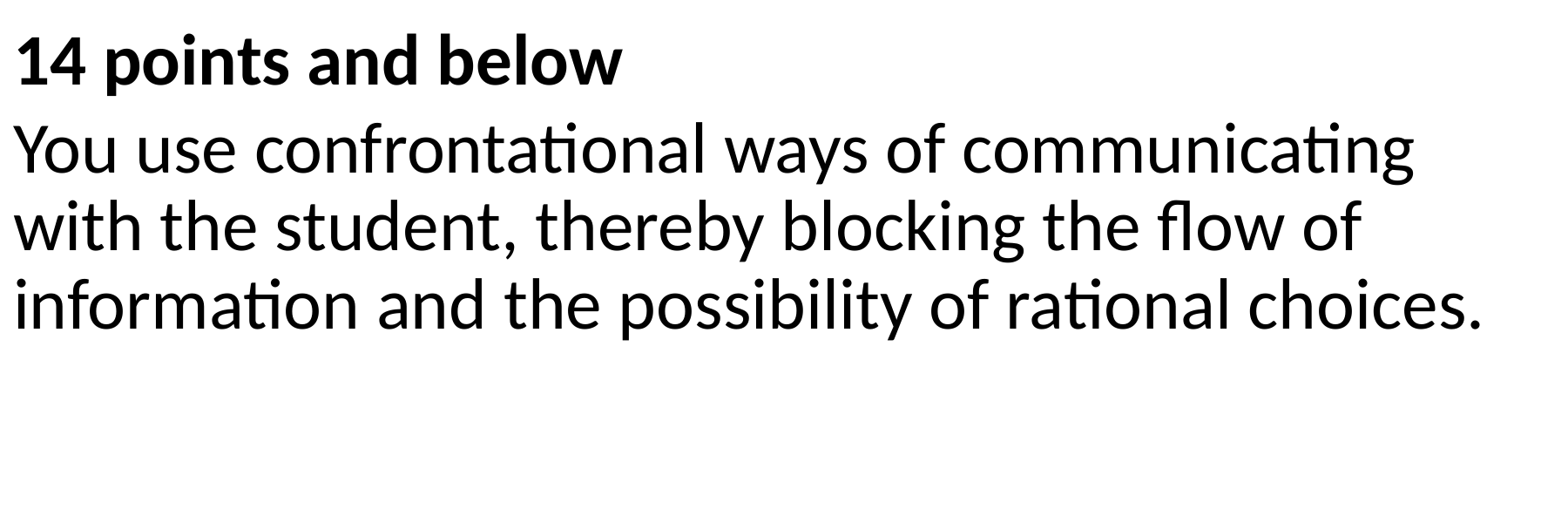

14 points and below
You use confrontational ways of communicating with the student, thereby blocking the flow of information and the possibility of rational choices.